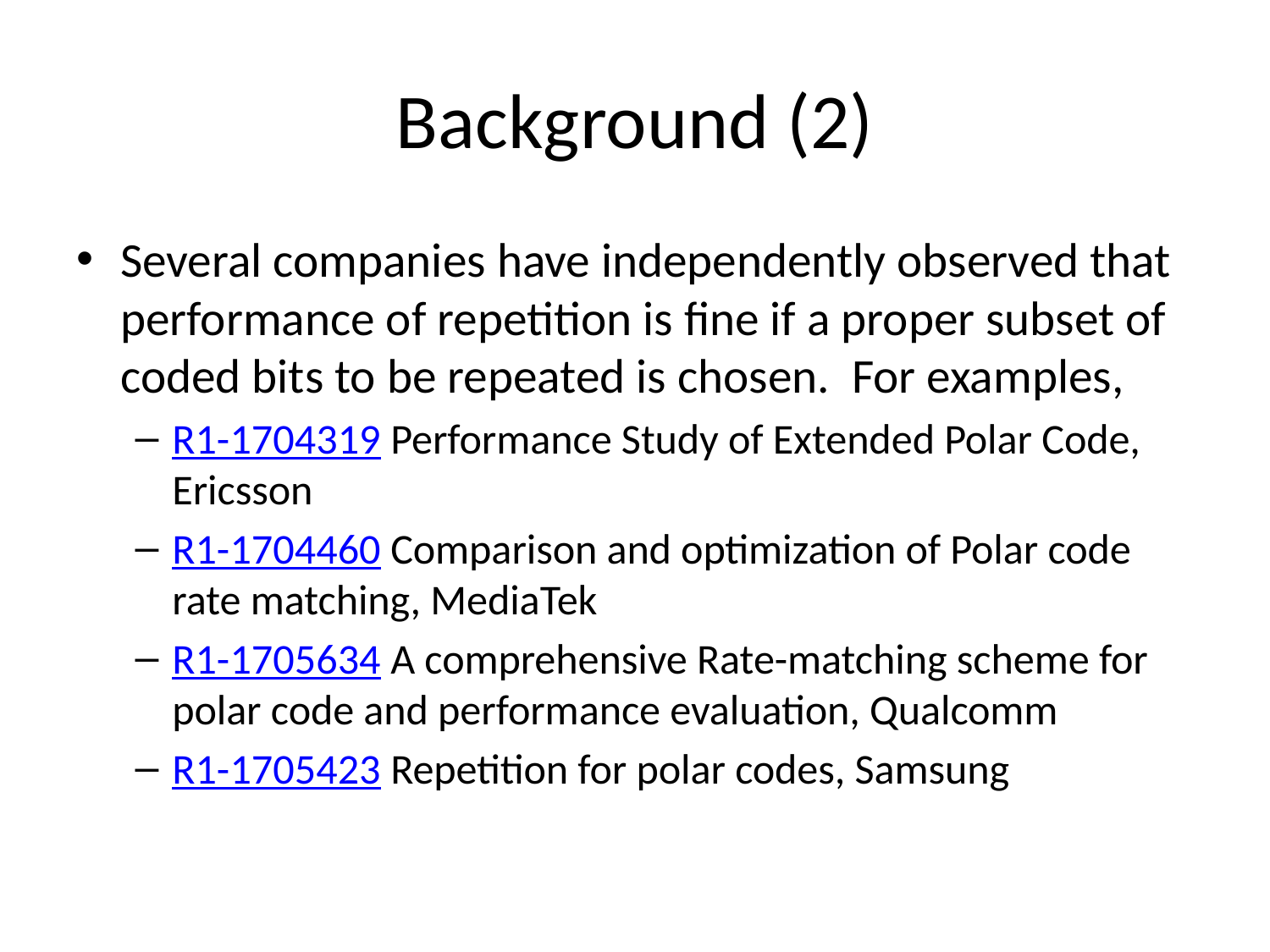

# Background (2)
Several companies have independently observed that performance of repetition is fine if a proper subset of coded bits to be repeated is chosen.  For examples,
R1-1704319	Performance Study of Extended Polar Code, Ericsson
R1-1704460	Comparison and optimization of Polar code rate matching, MediaTek
R1-1705634	A comprehensive Rate-matching scheme for polar code and performance evaluation, Qualcomm
R1-1705423	Repetition for polar codes, Samsung